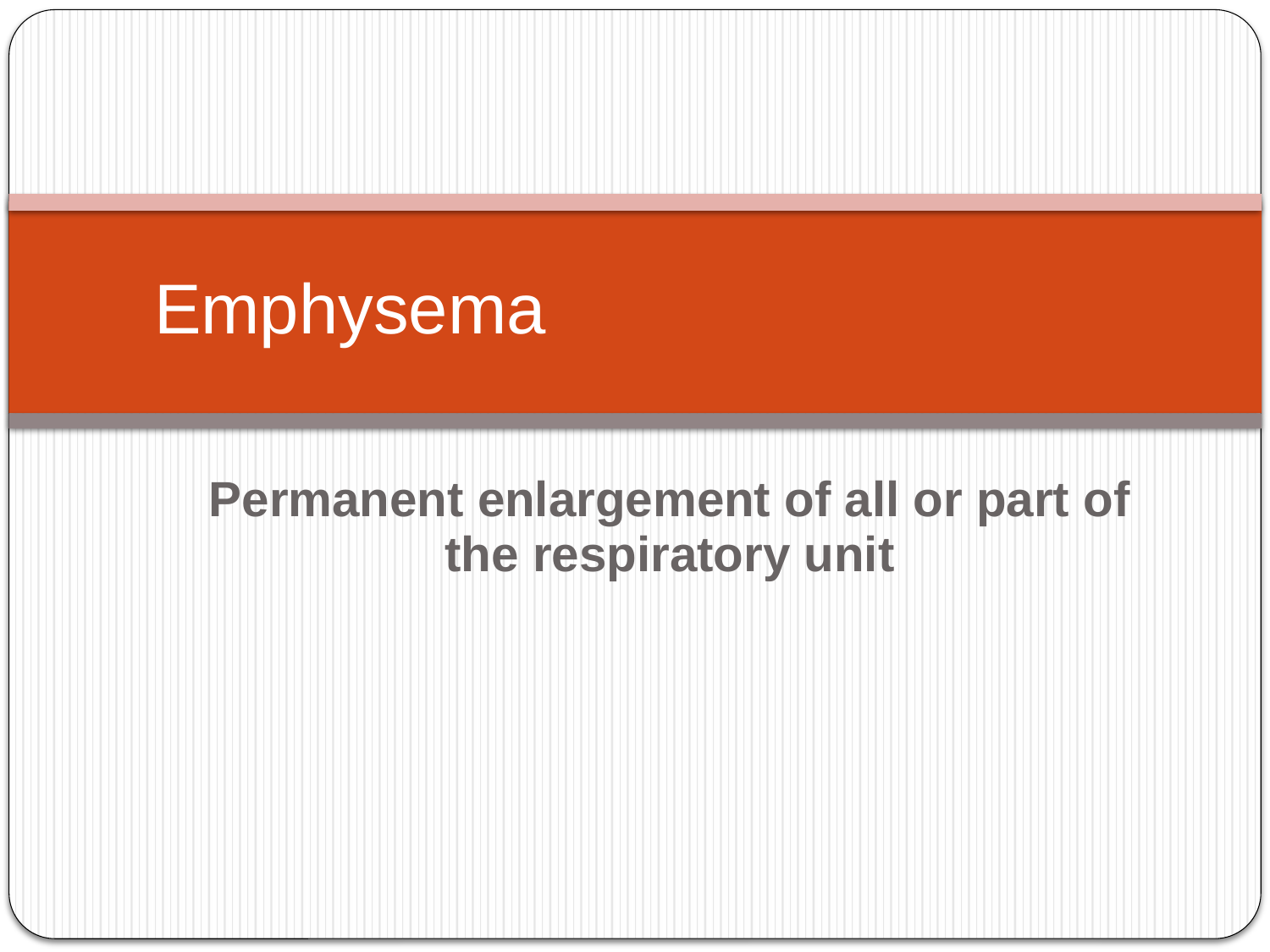

# Emphysema
Permanent enlargement of all or part of the respiratory unit